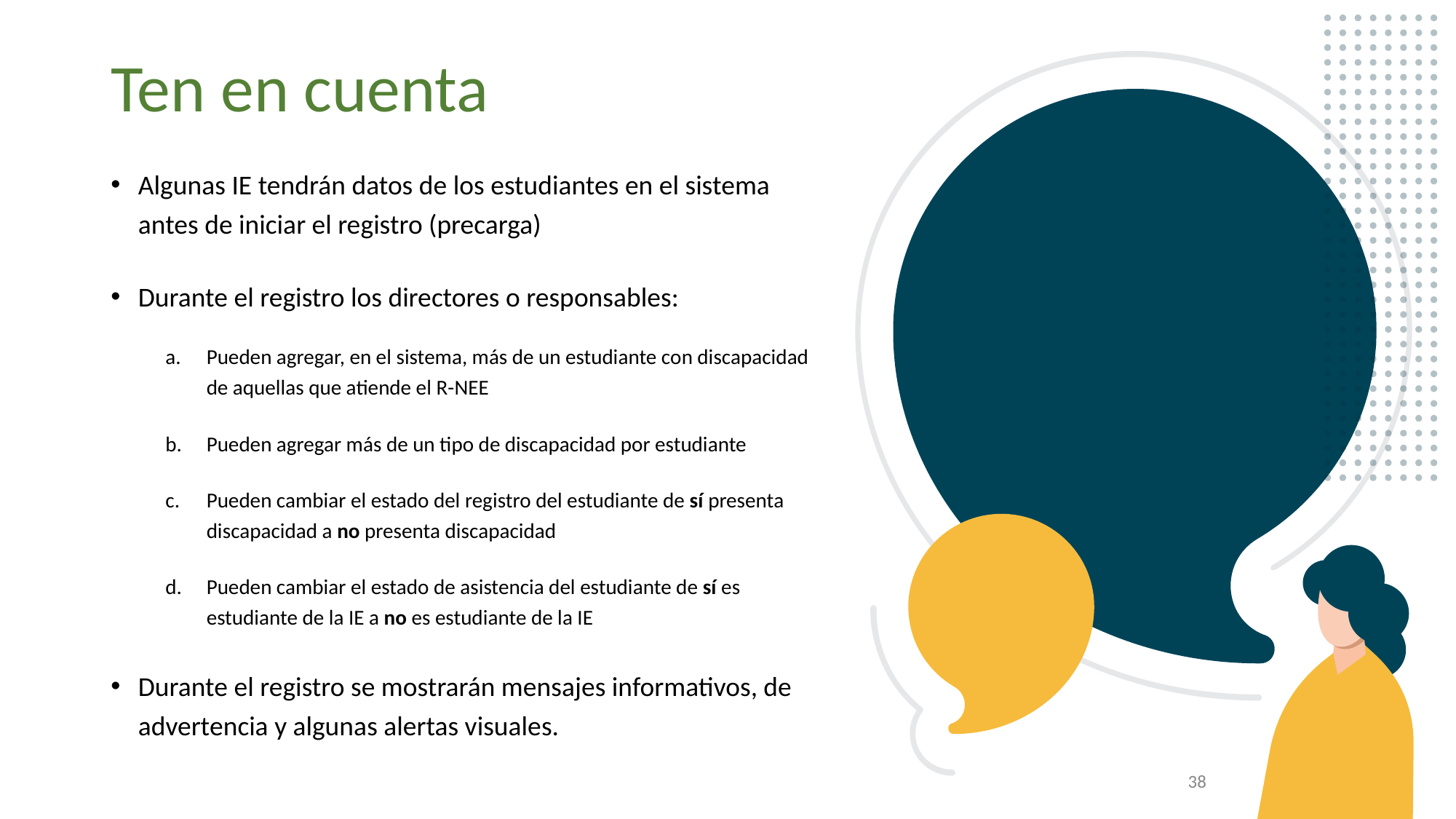

# Ten en cuenta
Algunas IE tendrán datos de los estudiantes en el sistema antes de iniciar el registro (precarga)
Durante el registro los directores o responsables:
Pueden agregar, en el sistema, más de un estudiante con discapacidad de aquellas que atiende el R-NEE
Pueden agregar más de un tipo de discapacidad por estudiante
Pueden cambiar el estado del registro del estudiante de sí presenta discapacidad a no presenta discapacidad
Pueden cambiar el estado de asistencia del estudiante de sí es estudiante de la IE a no es estudiante de la IE
Durante el registro se mostrarán mensajes informativos, de advertencia y algunas alertas visuales.
38